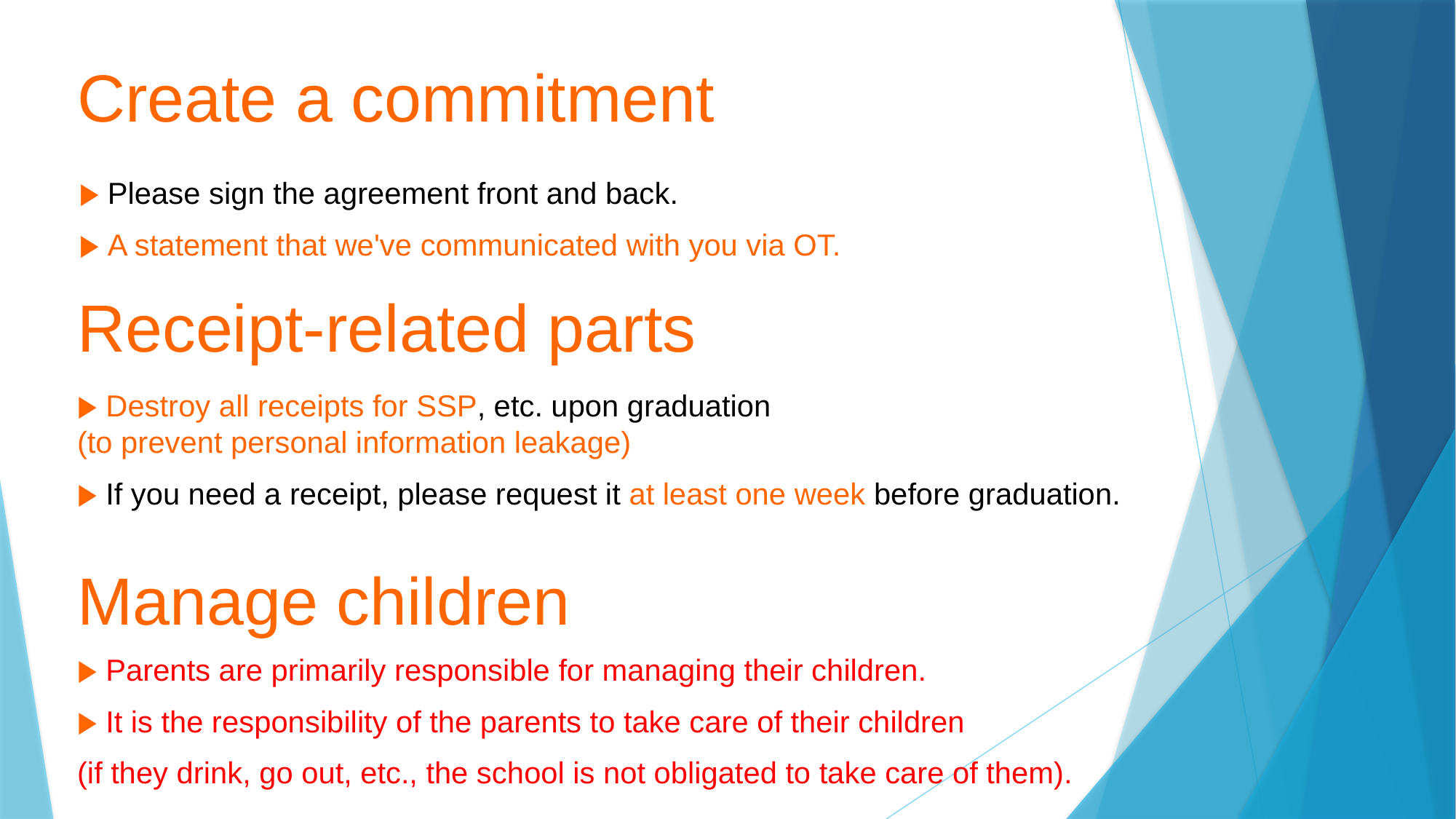

Create a commitment
▶ Please sign the agreement front and back.
▶ A statement that we've communicated with you via OT.
Receipt-related parts
▶ Destroy all receipts for SSP, etc. upon graduation
(to prevent personal information leakage)
▶ If you need a receipt, please request it at least one week before graduation.
Manage children
▶ Parents are primarily responsible for managing their children.
▶ It is the responsibility of the parents to take care of their children
(if they drink, go out, etc., the school is not obligated to take care of them).